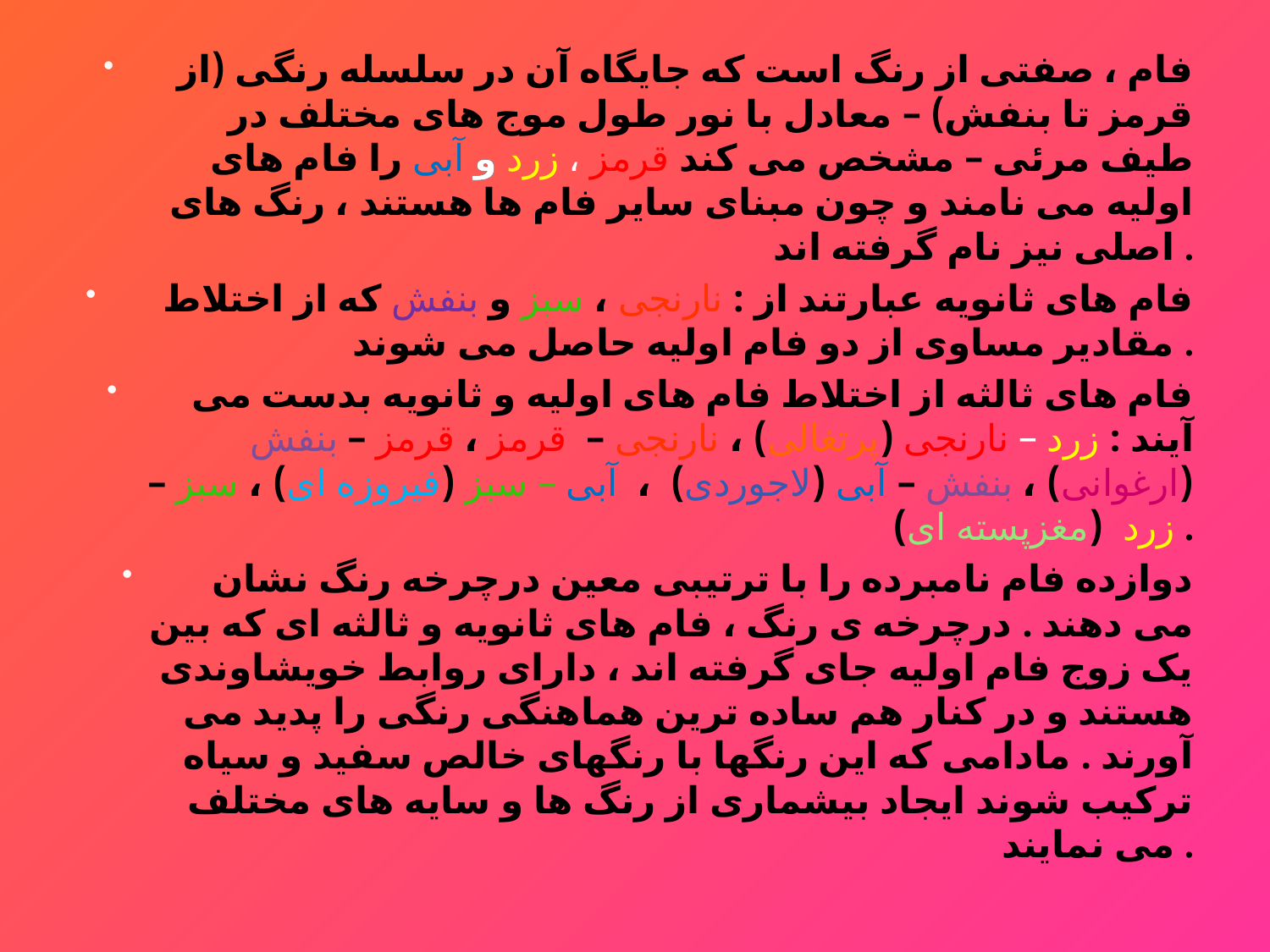

#
فام ، صفتی از رنگ است که جایگاه آن در سلسله رنگی (از قرمز تا بنفش) – معادل با نور طول موج های مختلف در طیف مرئی – مشخص می کند قرمز ، زرد و آبی را فام های اولیه می نامند و چون مبنای سایر فام ها هستند ، رنگ های اصلی نیز نام گرفته اند .
 فام های ثانویه عبارتند از : نارنجی ، سبز و بنفش که از اختلاط مقادیر مساوی از دو فام اولیه حاصل می شوند .
 فام های ثالثه از اختلاط فام های اولیه و ثانویه بدست می آیند : زرد – نارنجی (پرتغالی) ، نارنجی –  قرمز ، قرمز – بنفش (ارغوانی) ، بنفش – آبی (لاجوردی)  ،  آبی – سبز (فیروزه ای) ، سبز – زرد  (مغزپسته ای) .
 دوازده فام نامبرده را با ترتیبی معین درچرخه رنگ نشان می دهند . درچرخه ی رنگ ، فام های ثانویه و ثالثه ای که بین یک زوج فام اولیه جای گرفته اند ، دارای روابط خویشاوندی هستند و در کنار هم ساده ترین هماهنگی رنگی را پدید می آورند . مادامی که این رنگها با رنگهای خالص سفید و سیاه ترکیب شوند ایجاد بیشماری از رنگ ها و سایه های مختلف می نمایند .